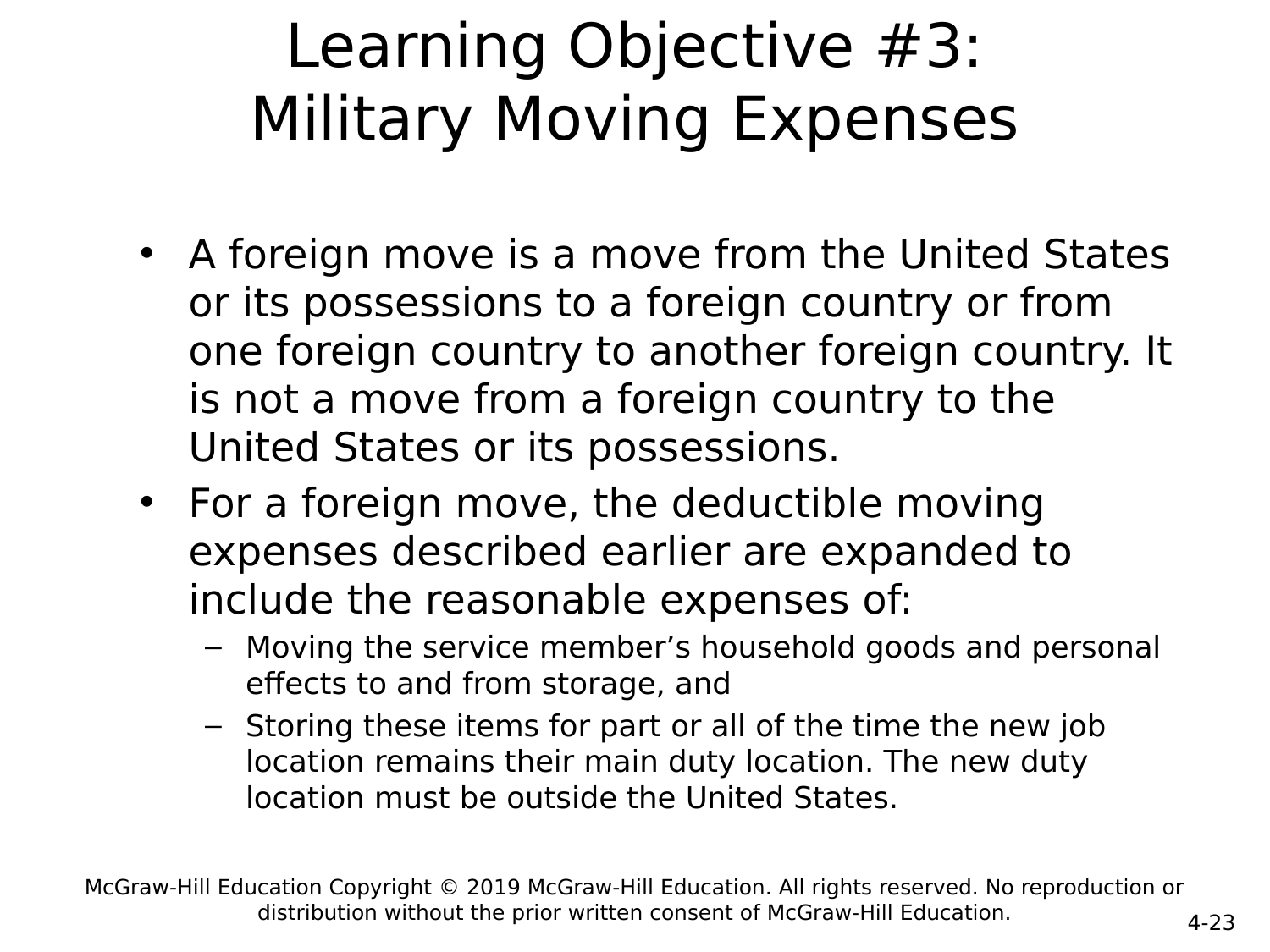

# Learning Objective #3: Military Moving Expenses
A foreign move is a move from the United States or its possessions to a foreign country or from one foreign country to another foreign country. It is not a move from a foreign country to the United States or its possessions.
For a foreign move, the deductible moving expenses described earlier are expanded to include the reasonable expenses of:
Moving the service member’s household goods and personal effects to and from storage, and
Storing these items for part or all of the time the new job location remains their main duty location. The new duty location must be outside the United States.

McGraw-Hill Education Copyright © 2019 McGraw-Hill Education. All rights reserved. No reproduction or distribution without the prior written consent of McGraw-Hill Education.
4-23